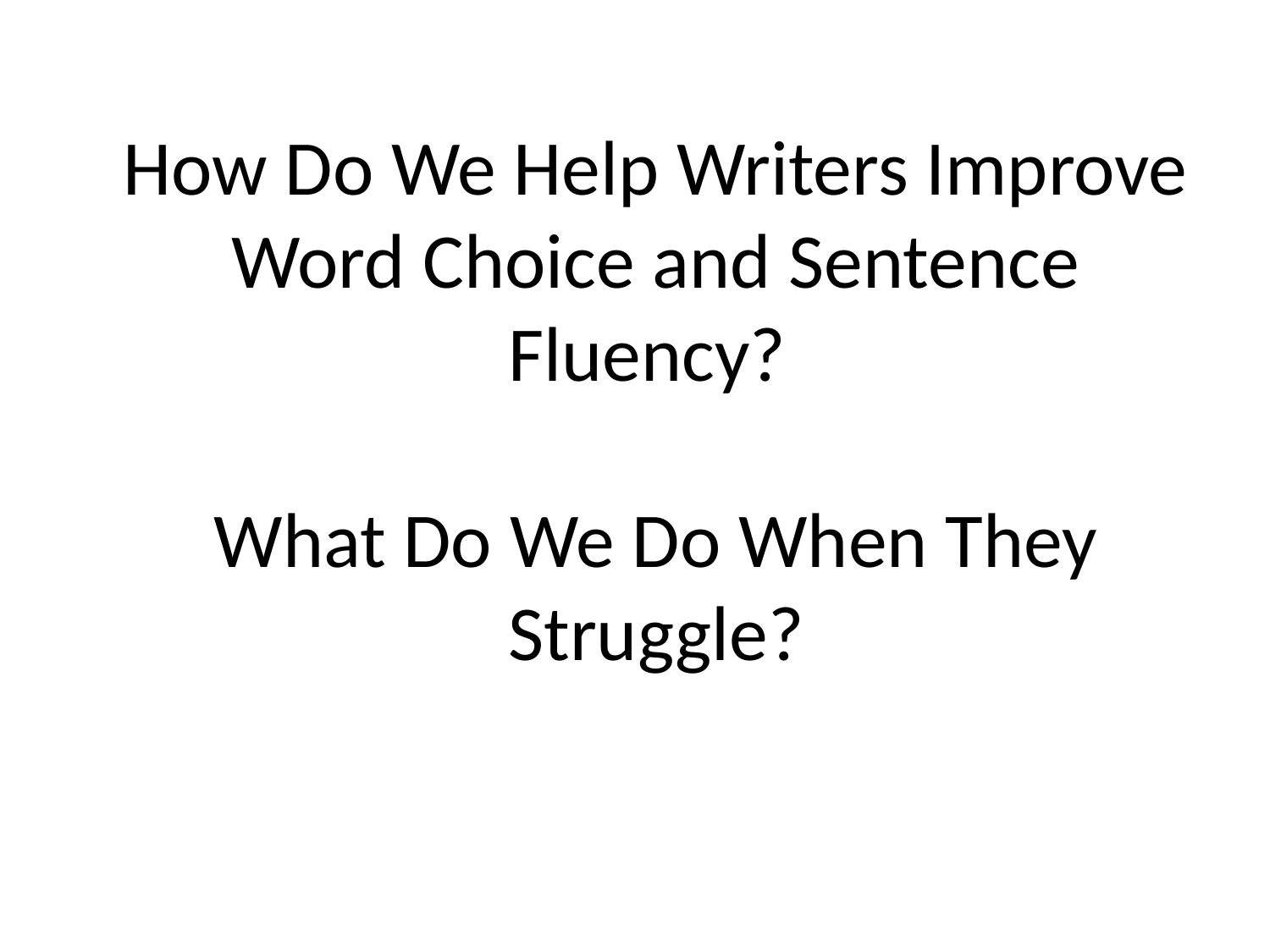

# How Do We Help Writers Improve Word Choice and Sentence Fluency? What Do We Do When They Struggle?